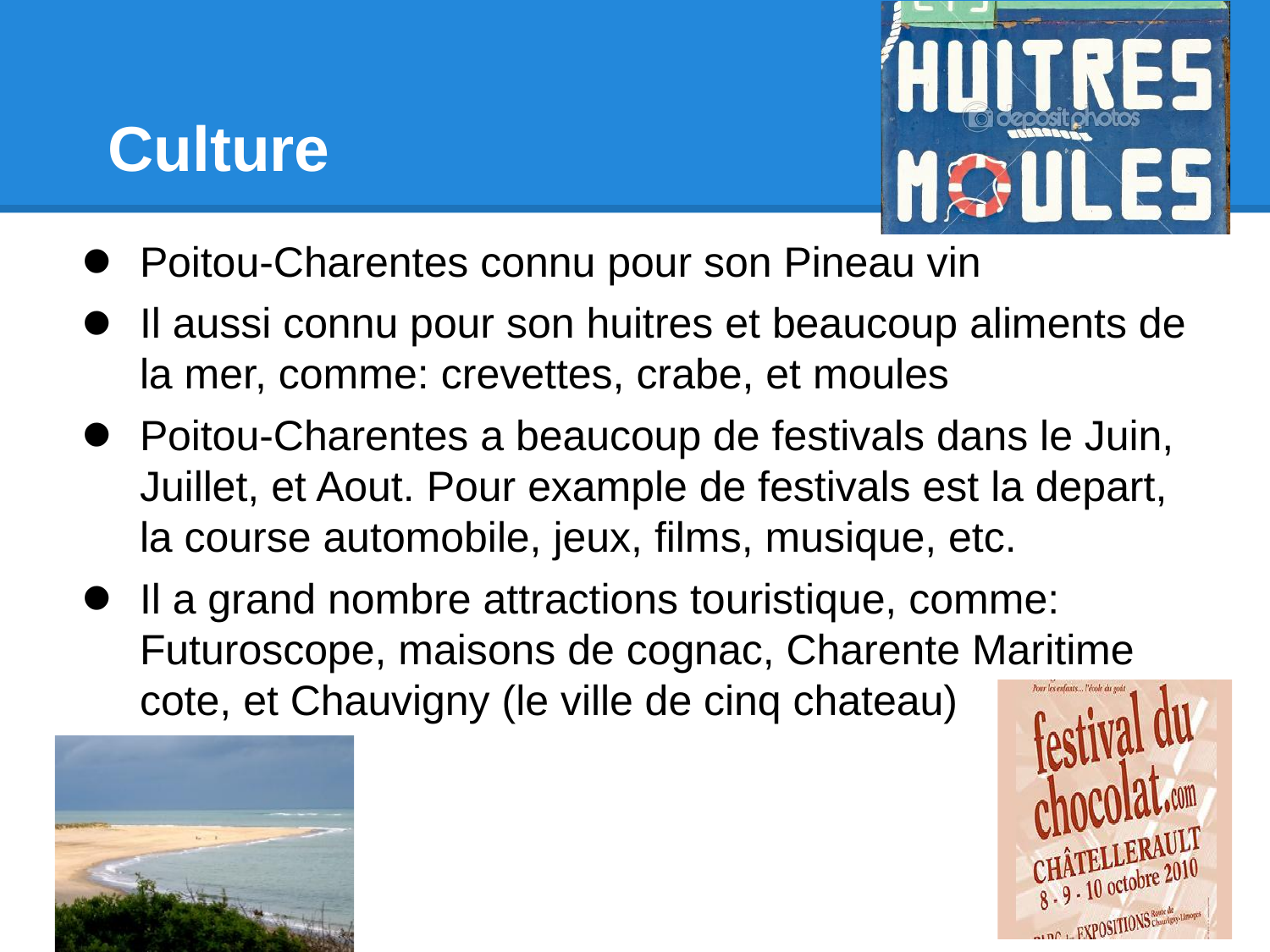

# Culture
Poitou-Charentes connu pour son Pineau vin
Il aussi connu pour son huitres et beaucoup aliments de la mer, comme: crevettes, crabe, et moules
Poitou-Charentes a beaucoup de festivals dans le Juin, Juillet, et Aout. Pour example de festivals est la depart, la course automobile, jeux, films, musique, etc.
Il a grand nombre attractions touristique, comme: Futuroscope, maisons de cognac, Charente Maritime cote, et Chauvigny (le ville de cinq chateau)